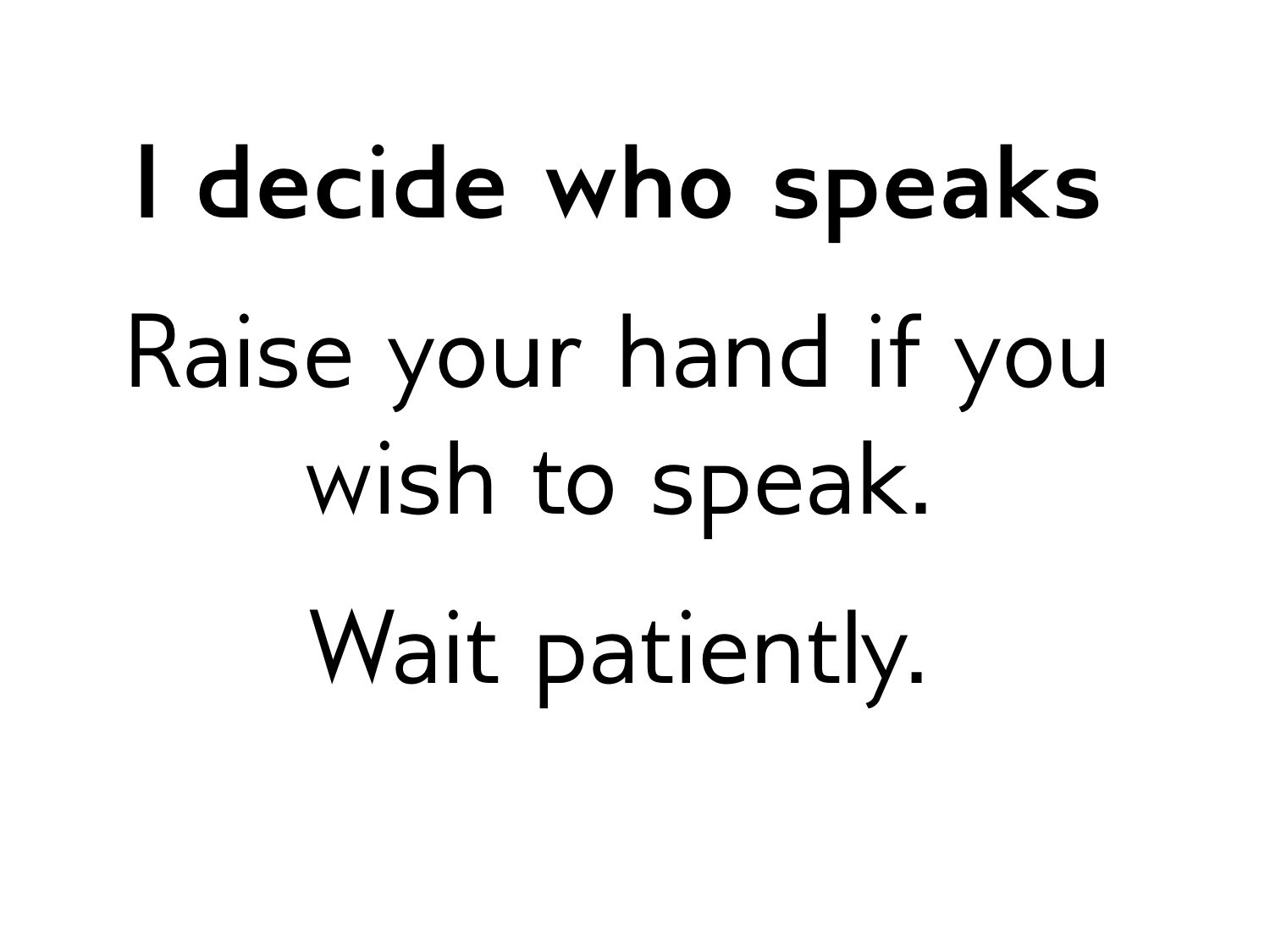

I decide who speaks

Raise your hand if you wish to speak.

Wait patiently.